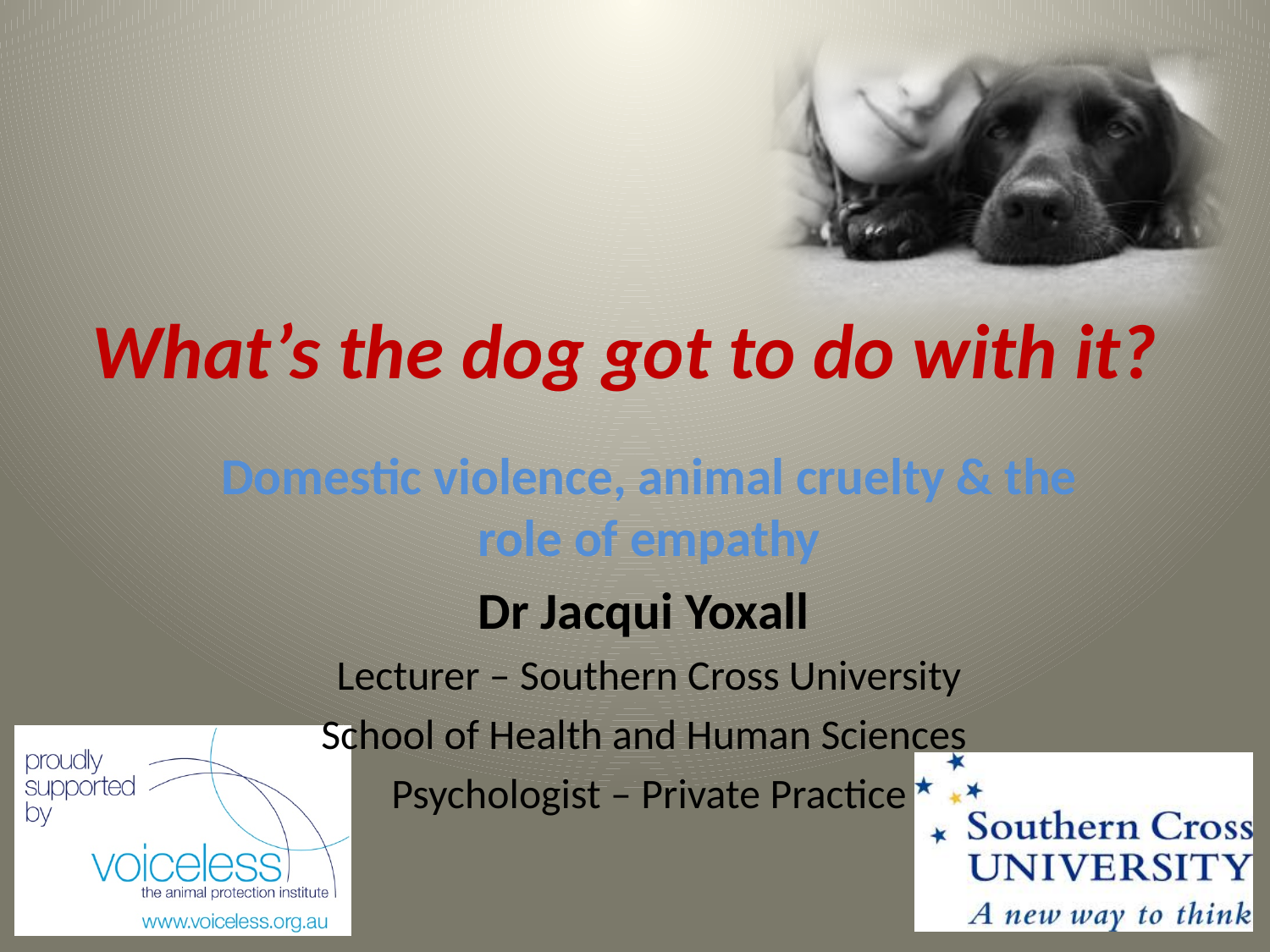

# What’s the dog got to do with it?
Domestic violence, animal cruelty & the role of empathy
Dr Jacqui Yoxall
Lecturer – Southern Cross University
School of Health and Human Sciences
Psychologist – Private Practice